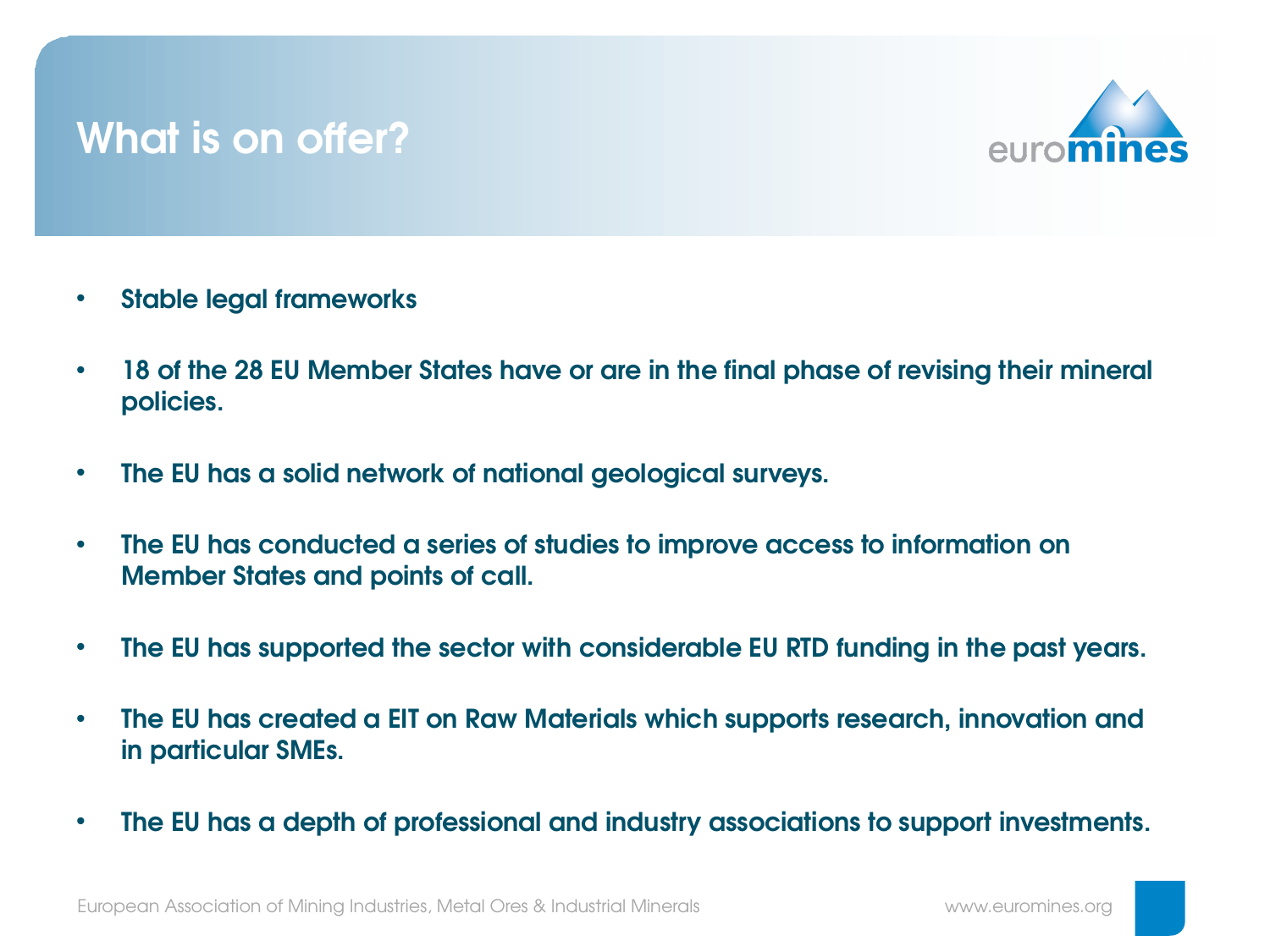

» 16
# What is on offer?
Stable legal frameworks

18 of the 28 EU Member States have or are in the final phase of revising their mineral policies.

The EU has a solid network of national geological surveys.

The EU has conducted a series of studies to improve access to information on Member States and points of call.

The EU has supported the sector with considerable EU RTD funding in the past years.

The EU has created a EIT on Raw Materials which supports research, innovation and in particular SMEs.

The EU has a depth of professional and industry associations to support investments.